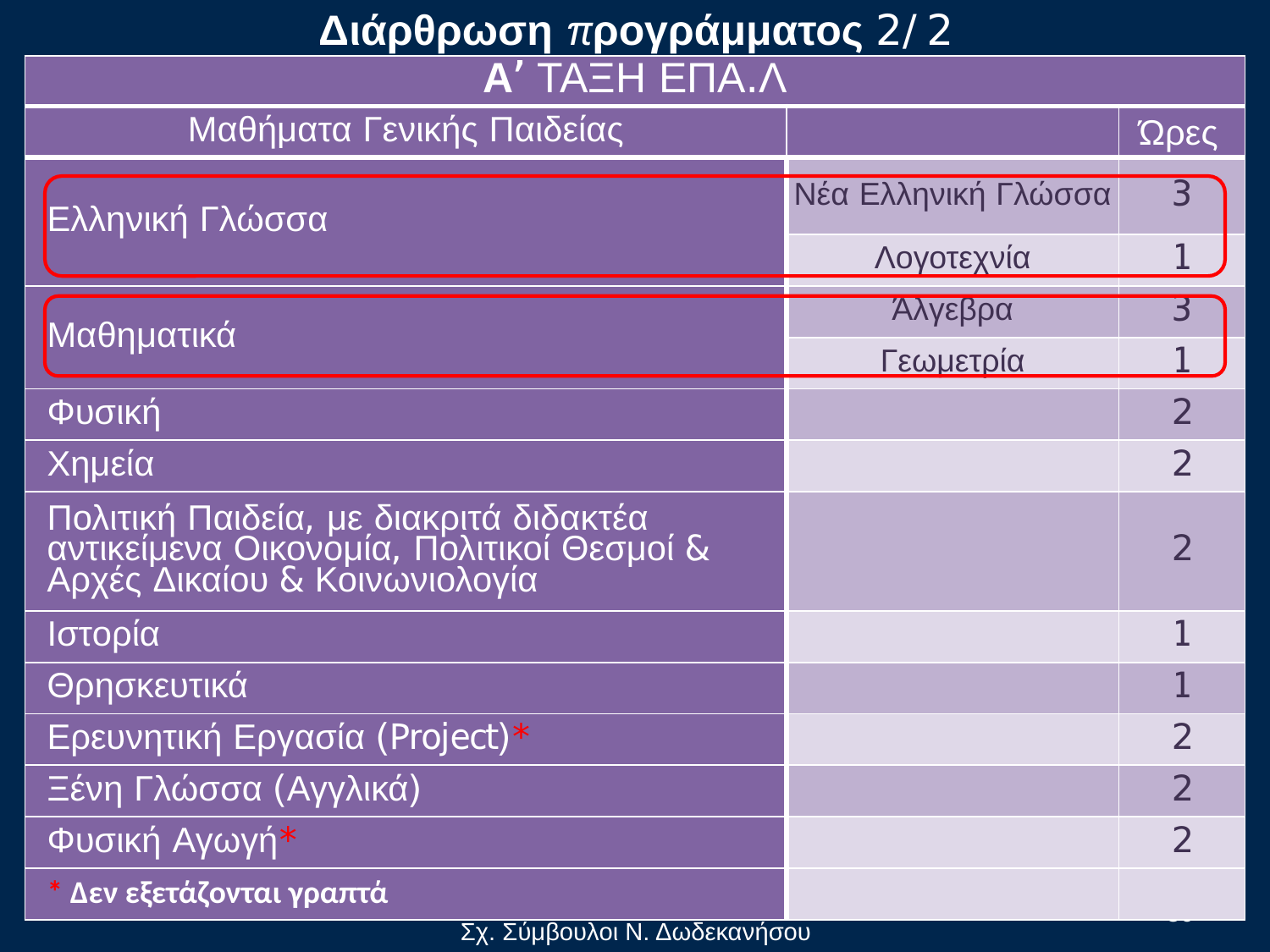

# Διάρθρωση προγράμματος 2/2
| Α’ ΤΑΞΗ ΕΠΑ.Λ |  |  |
| --- | --- | --- |
| Μαθήματα Γενικής Παιδείας |  | Ώρες |
| Ελληνική Γλώσσα | Νέα Ελληνική Γλώσσα | 3 |
|  | Λογοτεχνία | 1 |
| Μαθηματικά | Άλγεβρα | 3 |
|  | Γεωμετρία | 1 |
| Φυσική |  | 2 |
| Χημεία |  | 2 |
| Πολιτική Παιδεία, με διακριτά διδακτέα αντικείμενα Οικονομία, Πολιτικοί Θεσμοί & Αρχές Δικαίου & Κοινωνιολογία |  | 2 |
| Ιστορία |  | 1 |
| Θρησκευτικά |  | 1 |
| Ερευνητική Εργασία (Project)\* |  | 2 |
| Ξένη Γλώσσα (Αγγλικά) |  | 2 |
| Φυσική Αγωγή\* |  | 2 |
| \* Δεν εξετάζονται γραπτά |  |  |

36
Σχ. Σύμβουλοι Ν. Δωδεκανήσου